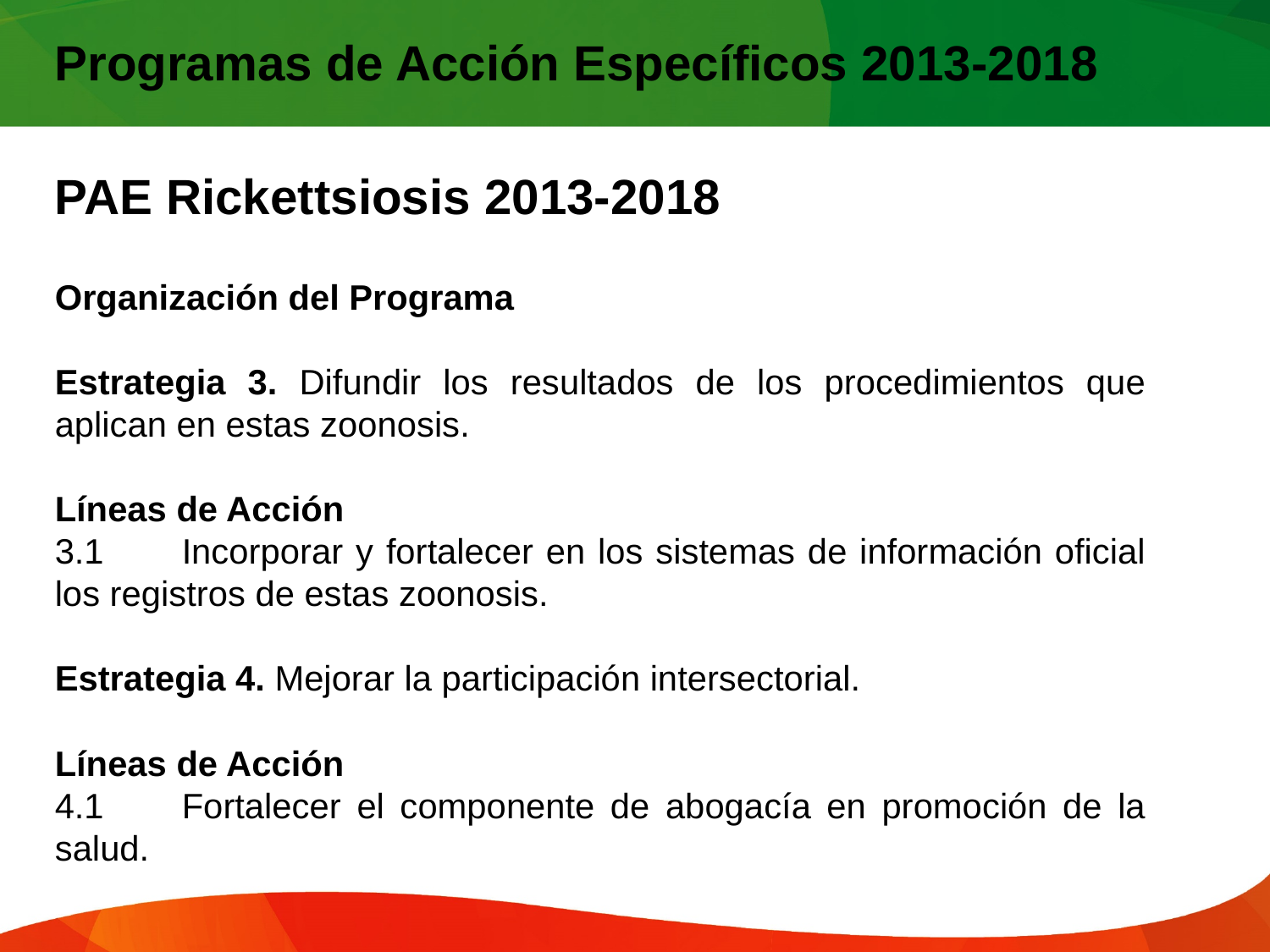

Programas de Acción Específicos 2013-2018
PAE Rickettsiosis 2013-2018

Organización del Programa

Estrategia 3. Difundir los resultados de los procedimientos que aplican en estas zoonosis.

Líneas de Acción
3.1	Incorporar y fortalecer en los sistemas de información oficial los registros de estas zoonosis.

Estrategia 4. Mejorar la participación intersectorial.

Líneas de Acción
4.1	Fortalecer el componente de abogacía en promoción de la salud.